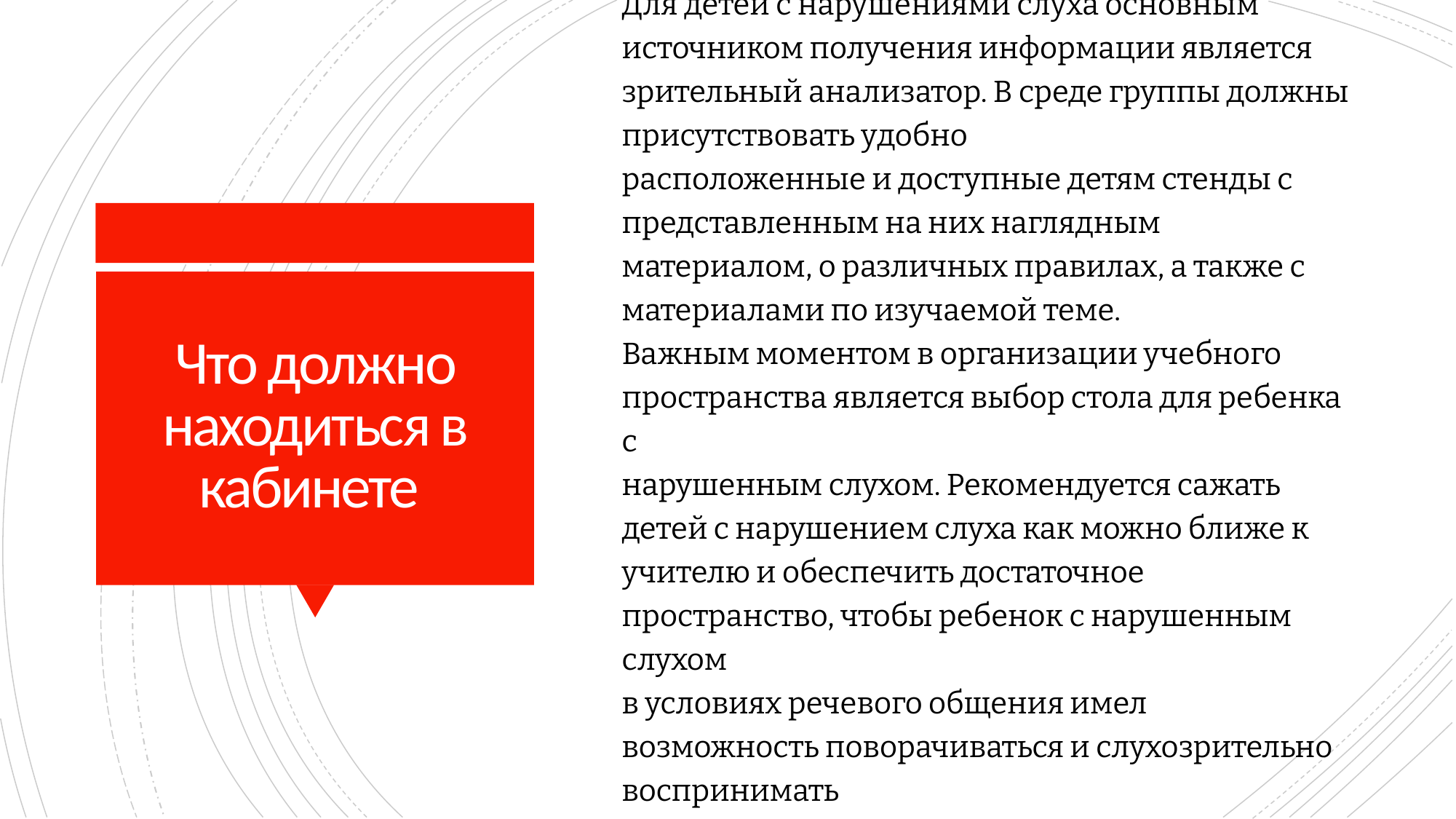

Для детей с нарушениями слуха основным источником получения информации является
зрительный анализатор. В среде группы должны присутствовать удобно
расположенные и доступные детям стенды с представленным на них наглядным материалом, о различных правилах, а также с материалами по изучаемой теме.
Важным моментом в организации учебного пространства является выбор стола для ребенка с
нарушенным слухом. Рекомендуется сажать детей с нарушением слуха как можно ближе к
учителю и обеспечить достаточное пространство, чтобы ребенок с нарушенным слухом
в условиях речевого общения имел возможность поворачиваться и слухозрительно воспринимать
речь одноклассников.
# Что должно находиться в кабинете